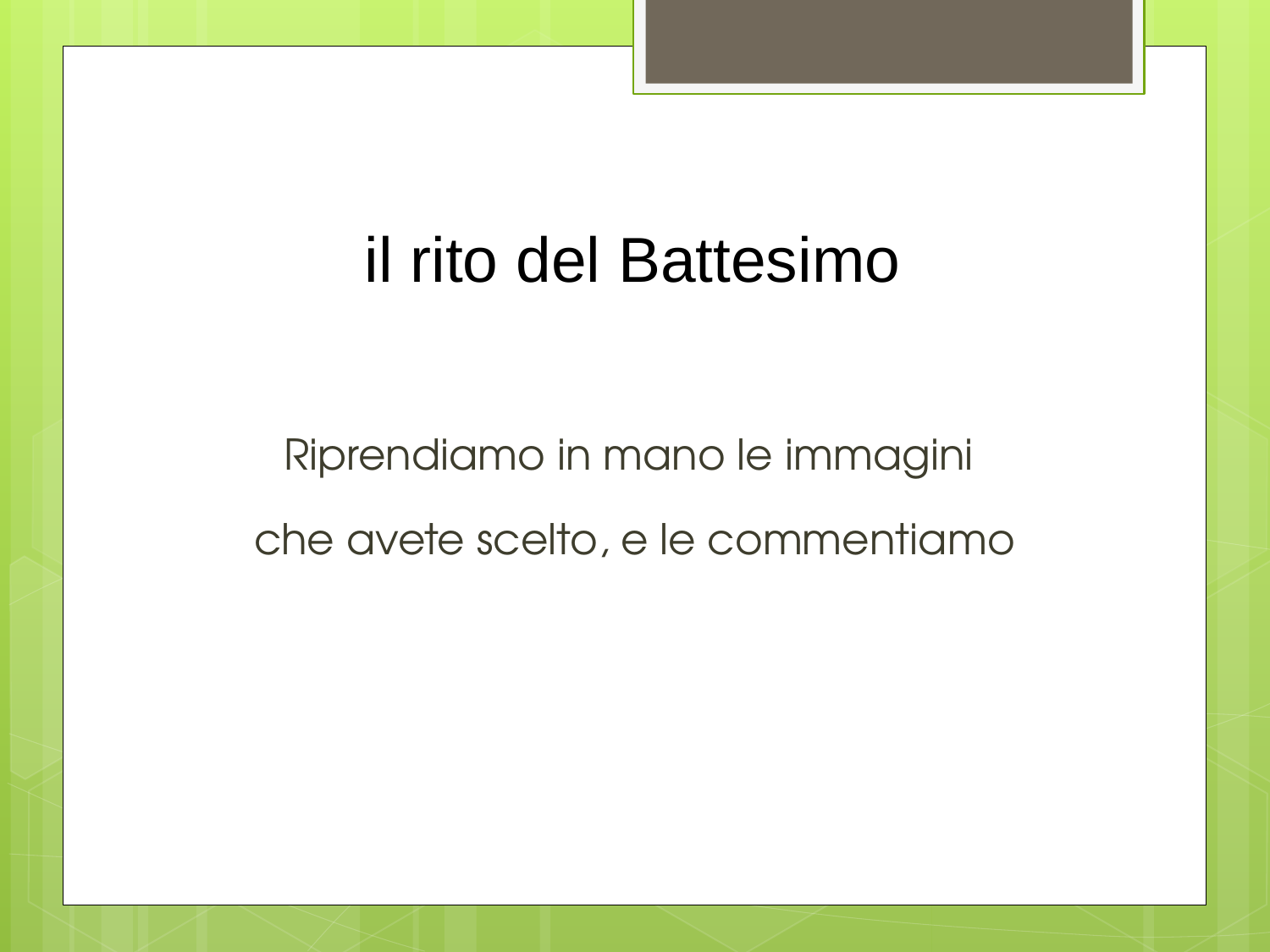

# il rito del Battesimo
Riprendiamo in mano le immagini
che avete scelto, e le commentiamo